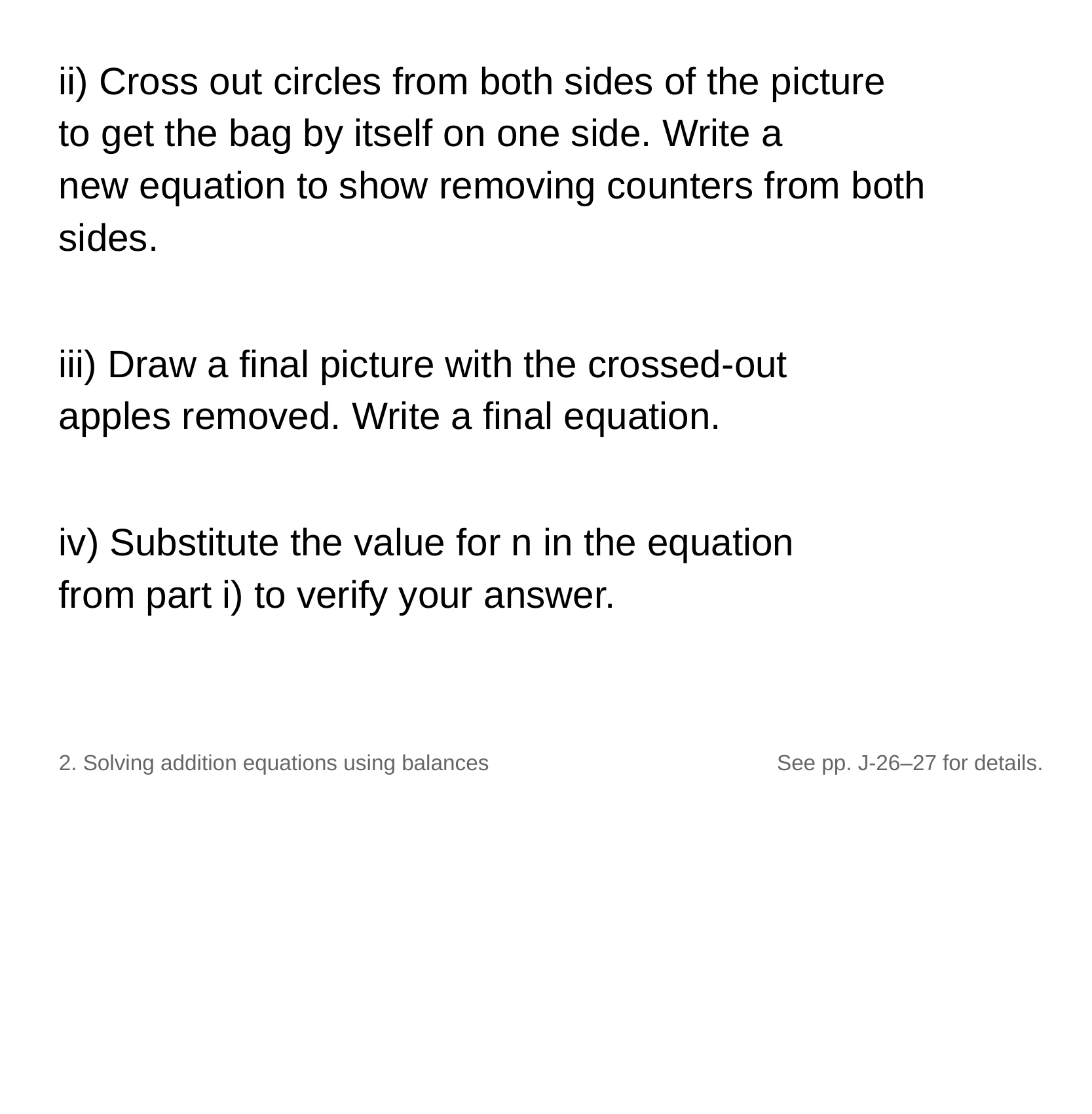

ii) Cross out circles from both sides of the picture
to get the bag by itself on one side. Write a
new equation to show removing counters from both sides.

iii) Draw a final picture with the crossed-out
apples removed. Write a final equation.

iv) Substitute the value for n in the equation
​from part i) to verify your answer.
2. Solving addition equations using balances
See pp. J-26–27 for details.